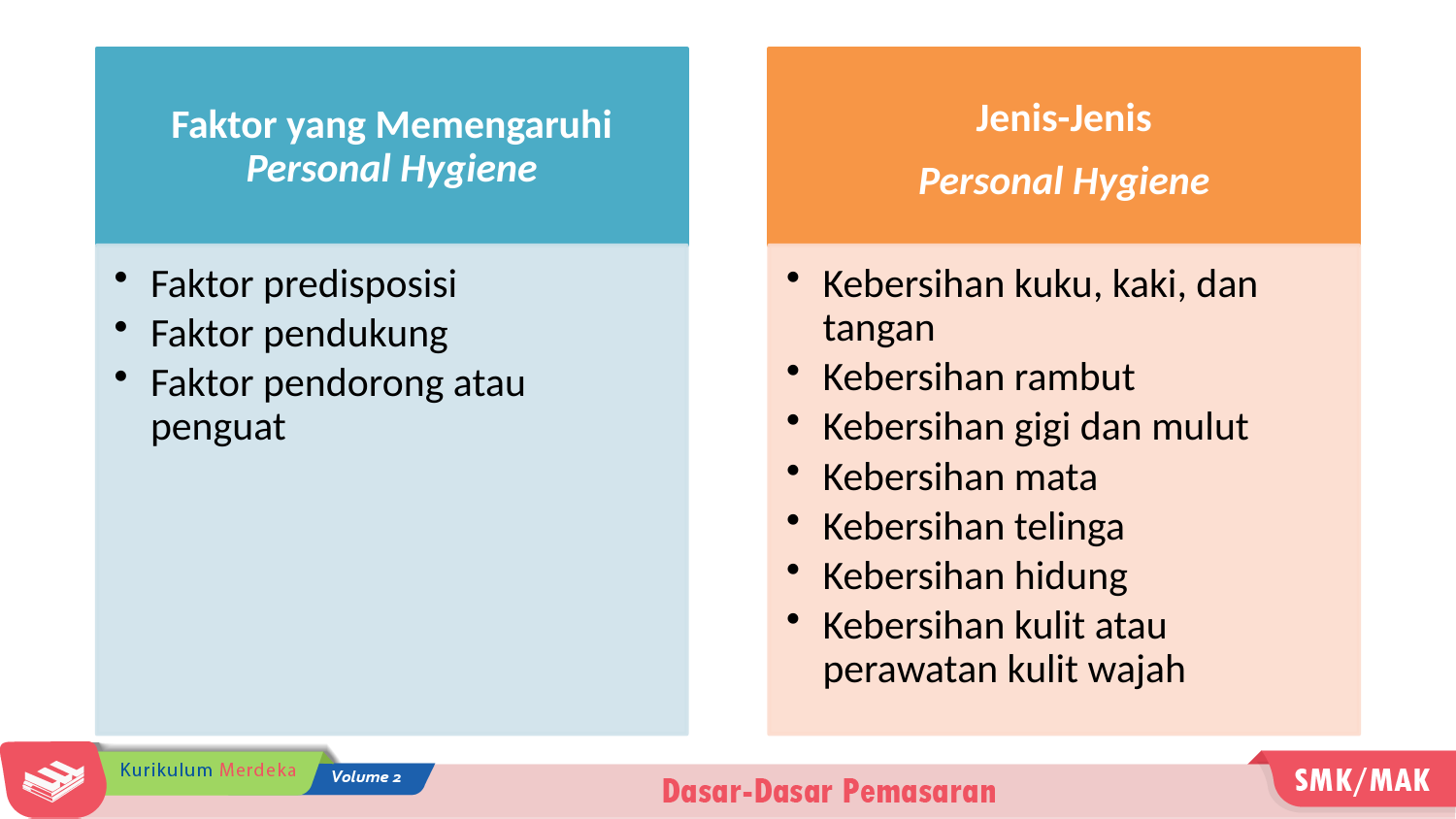

Faktor yang Memengaruhi Personal Hygiene
Faktor predisposisi
Faktor pendukung
Faktor pendorong atau penguat
Jenis-Jenis
Personal Hygiene
Kebersihan kuku, kaki, dan tangan
Kebersihan rambut
Kebersihan gigi dan mulut
Kebersihan mata
Kebersihan telinga
Kebersihan hidung
Kebersihan kulit atau perawatan kulit wajah